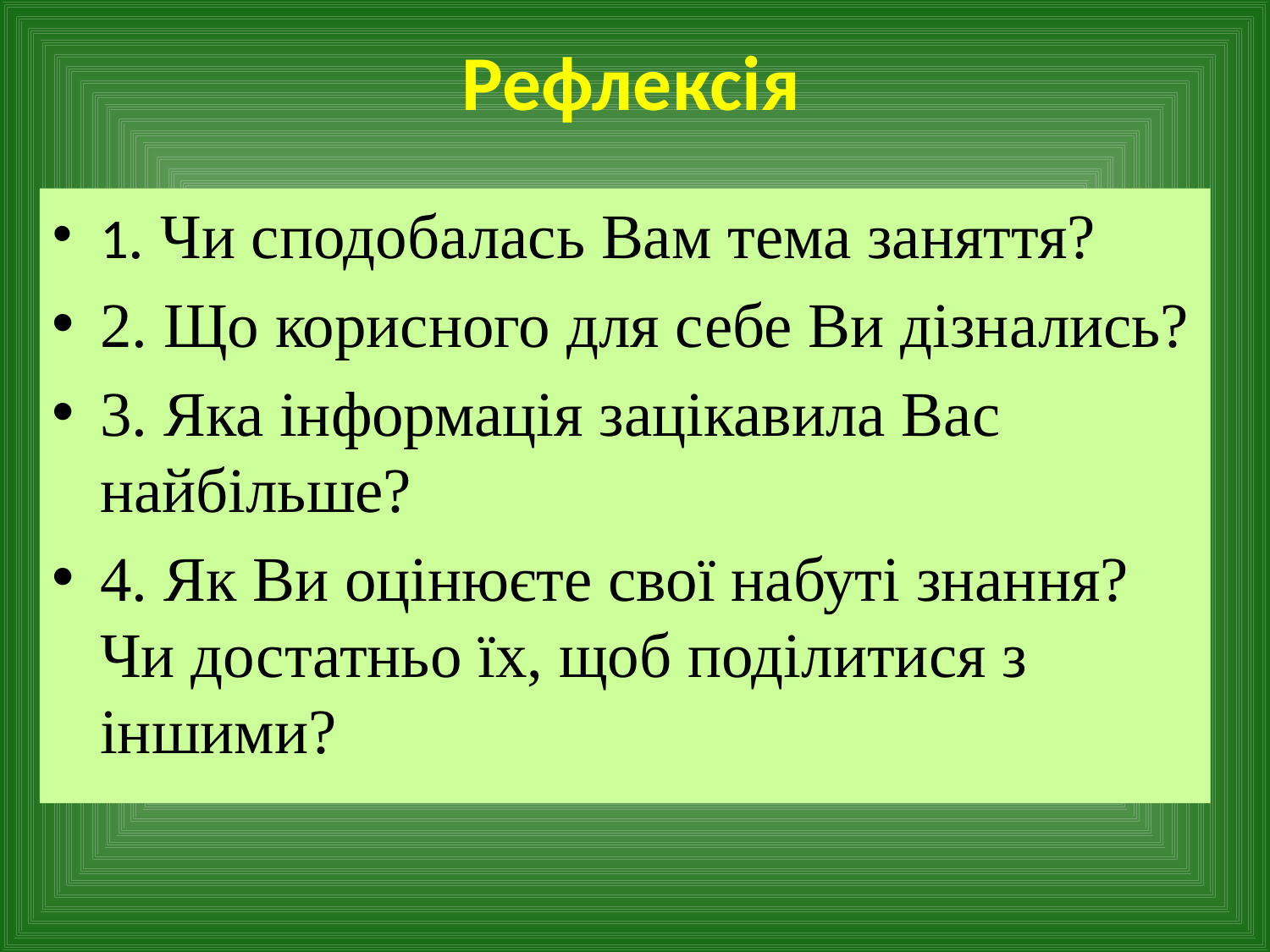

# Рефлексія
1. Чи сподобалась Вам тема заняття?
2. Що корисного для себе Ви дізнались?
3. Яка інформація зацікавила Вас найбільше?
4. Як Ви оцінюєте свої набуті знання? Чи достатньо їх, щоб поділитися з іншими?